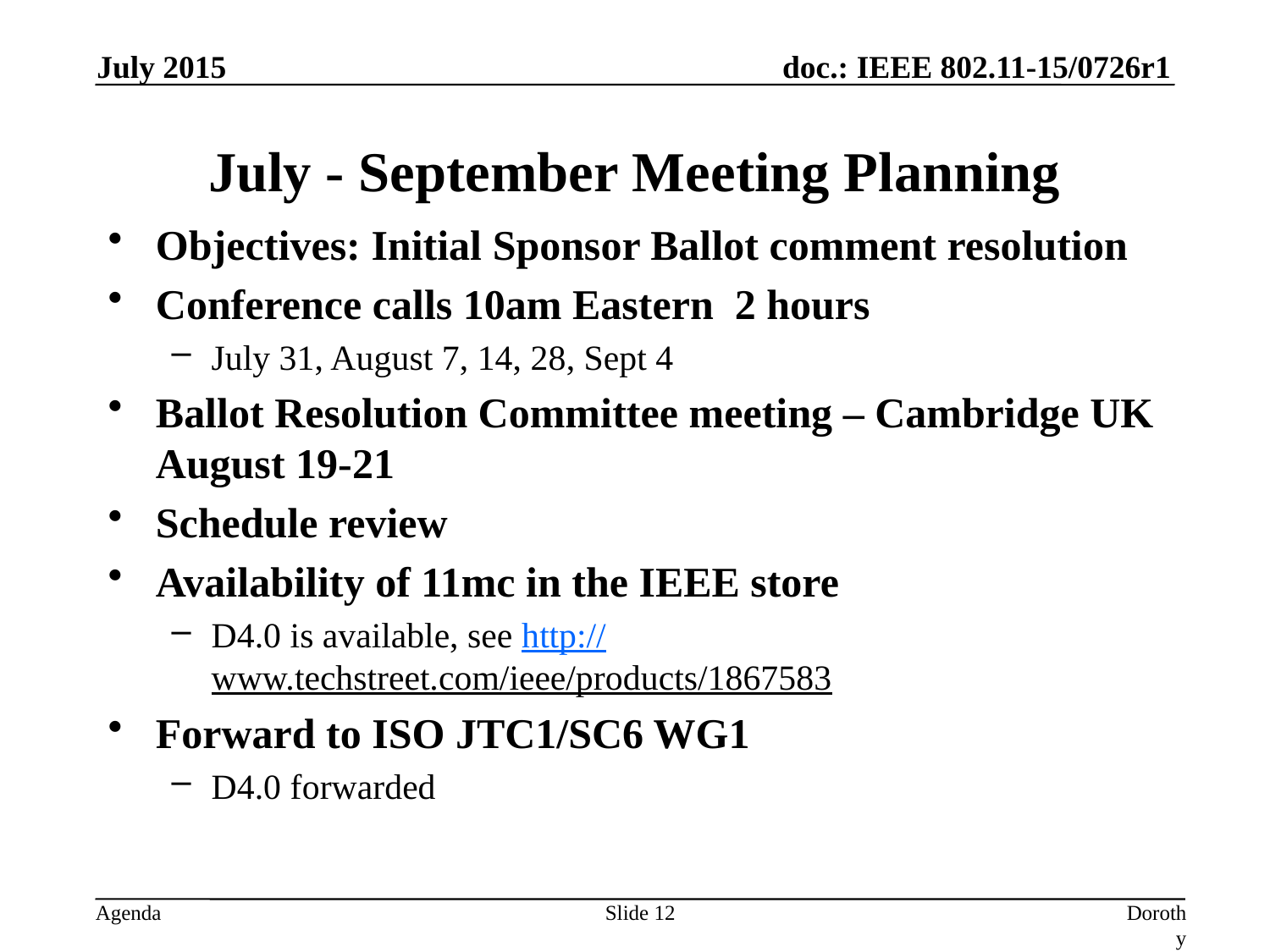

July 2015
# July - September Meeting Planning
Objectives: Initial Sponsor Ballot comment resolution
Conference calls 10am Eastern  2 hours
July 31, August 7, 14, 28, Sept 4
Ballot Resolution Committee meeting – Cambridge UK August 19-21
Schedule review
Availability of 11mc in the IEEE store
D4.0 is available, see http://www.techstreet.com/ieee/products/1867583
Forward to ISO JTC1/SC6 WG1
D4.0 forwarded
Slide 12
Dorothy Stanley, HP-Aruba Networks